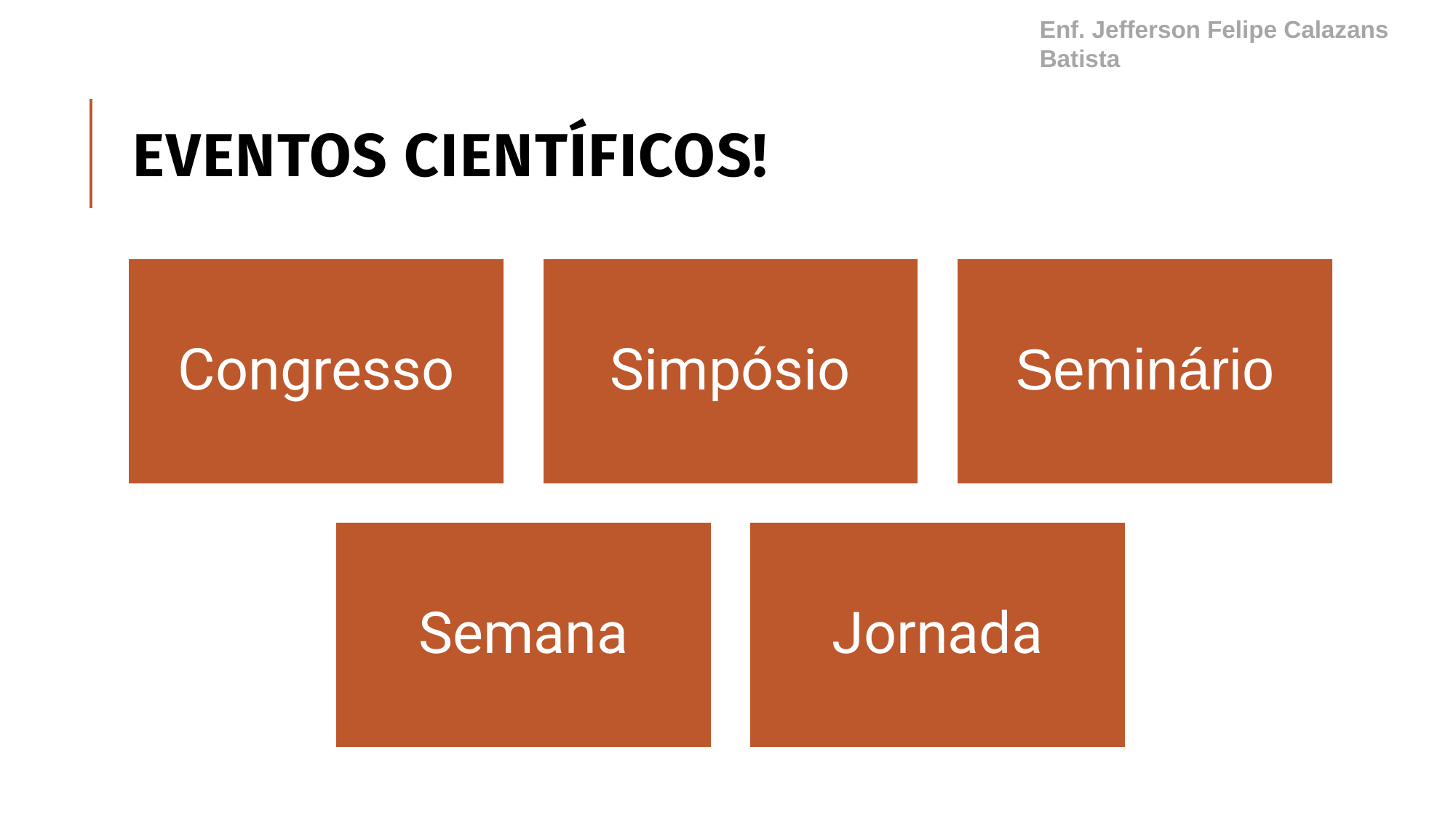

Enf. Jefferson Felipe Calazans Batista
# Eventos científicos!
Congresso
Simpósio
Seminário
Semana
Jornada